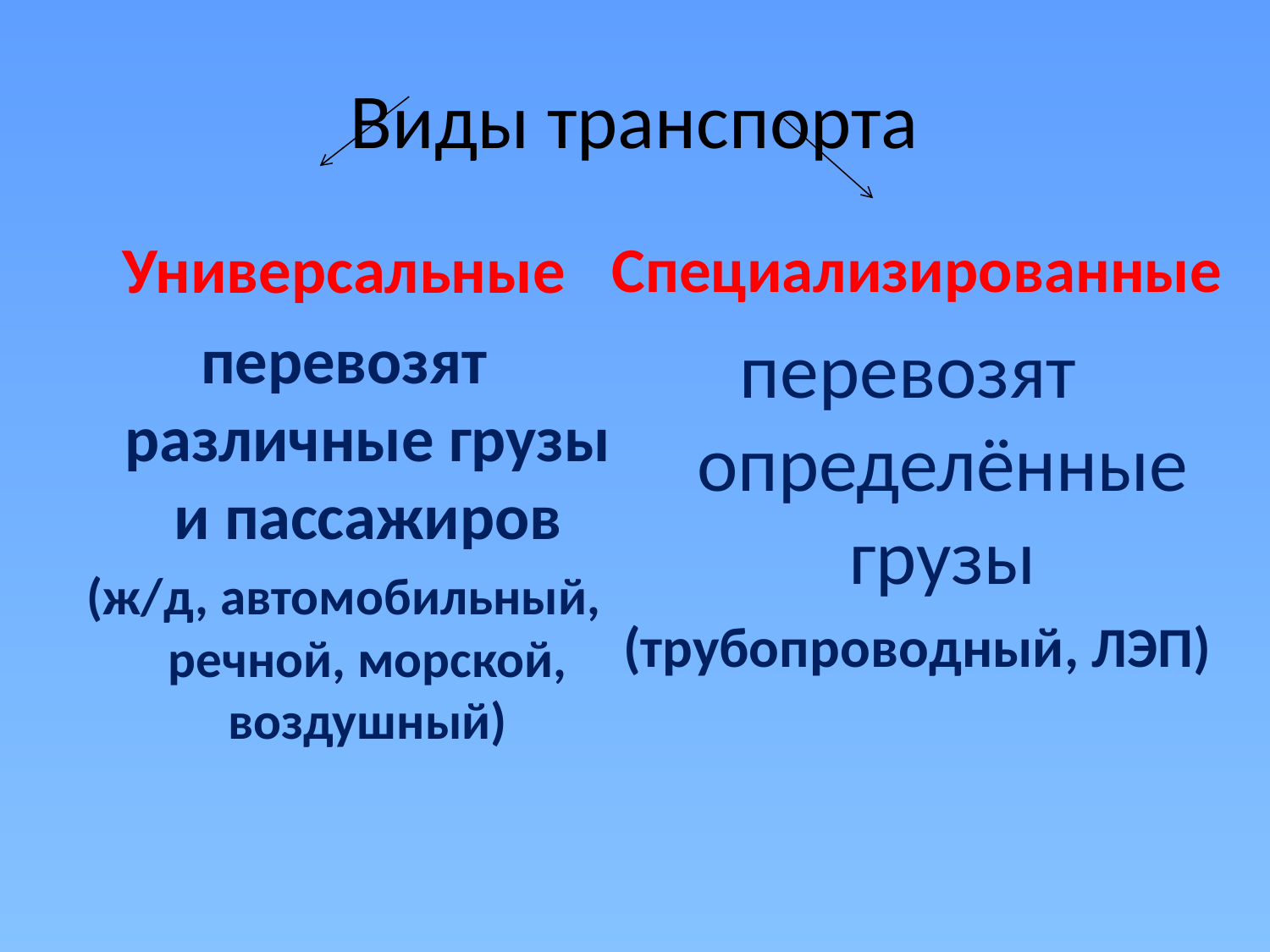

# Виды транспорта
Универсальные
перевозят различные грузы и пассажиров
(ж/д, автомобильный, речной, морской, воздушный)
Специализированные
перевозят  определённые грузы
(трубопроводный, ЛЭП)